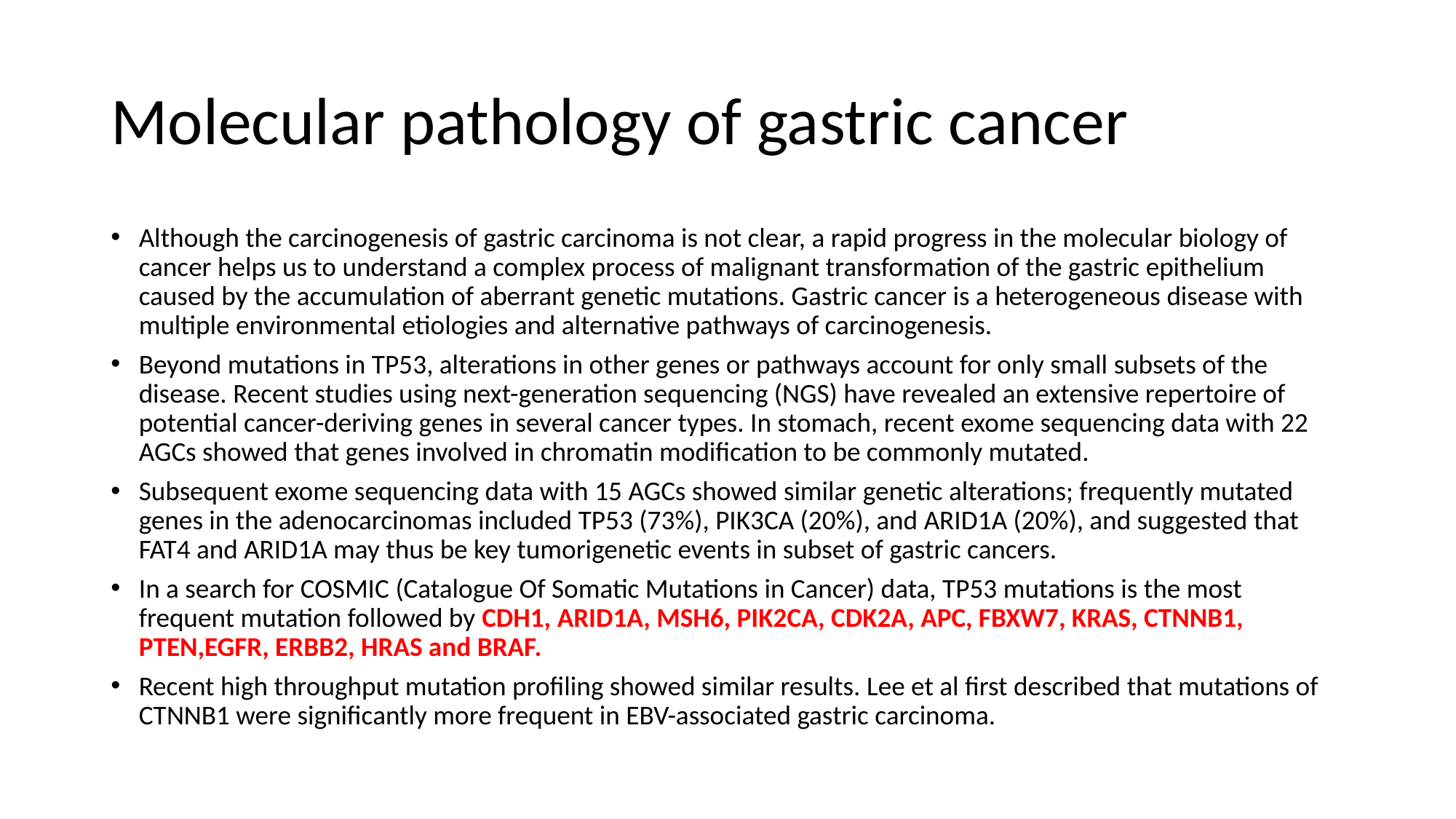

# Molecular pathology of gastric cancer
Although the carcinogenesis of gastric carcinoma is not clear, a rapid progress in the molecular biology of cancer helps us to understand a complex process of malignant transformation of the gastric epithelium caused by the accumulation of aberrant genetic mutations. Gastric cancer is a heterogeneous disease with multiple environmental etiologies and alternative pathways of carcinogenesis.
Beyond mutations in TP53, alterations in other genes or pathways account for only small subsets of the disease. Recent studies using next-generation sequencing (NGS) have revealed an extensive repertoire of potential cancer-deriving genes in several cancer types. In stomach, recent exome sequencing data with 22 AGCs showed that genes involved in chromatin modification to be commonly mutated.
Subsequent exome sequencing data with 15 AGCs showed similar genetic alterations; frequently mutated genes in the adenocarcinomas included TP53 (73%), PIK3CA (20%), and ARID1A (20%), and suggested that FAT4 and ARID1A may thus be key tumorigenetic events in subset of gastric cancers.
In a search for COSMIC (Catalogue Of Somatic Mutations in Cancer) data, TP53 mutations is the most frequent mutation followed by CDH1, ARID1A, MSH6, PIK2CA, CDK2A, APC, FBXW7, KRAS, CTNNB1, PTEN,EGFR, ERBB2, HRAS and BRAF.
Recent high throughput mutation profiling showed similar results. Lee et al first described that mutations of CTNNB1 were significantly more frequent in EBV-associated gastric carcinoma.